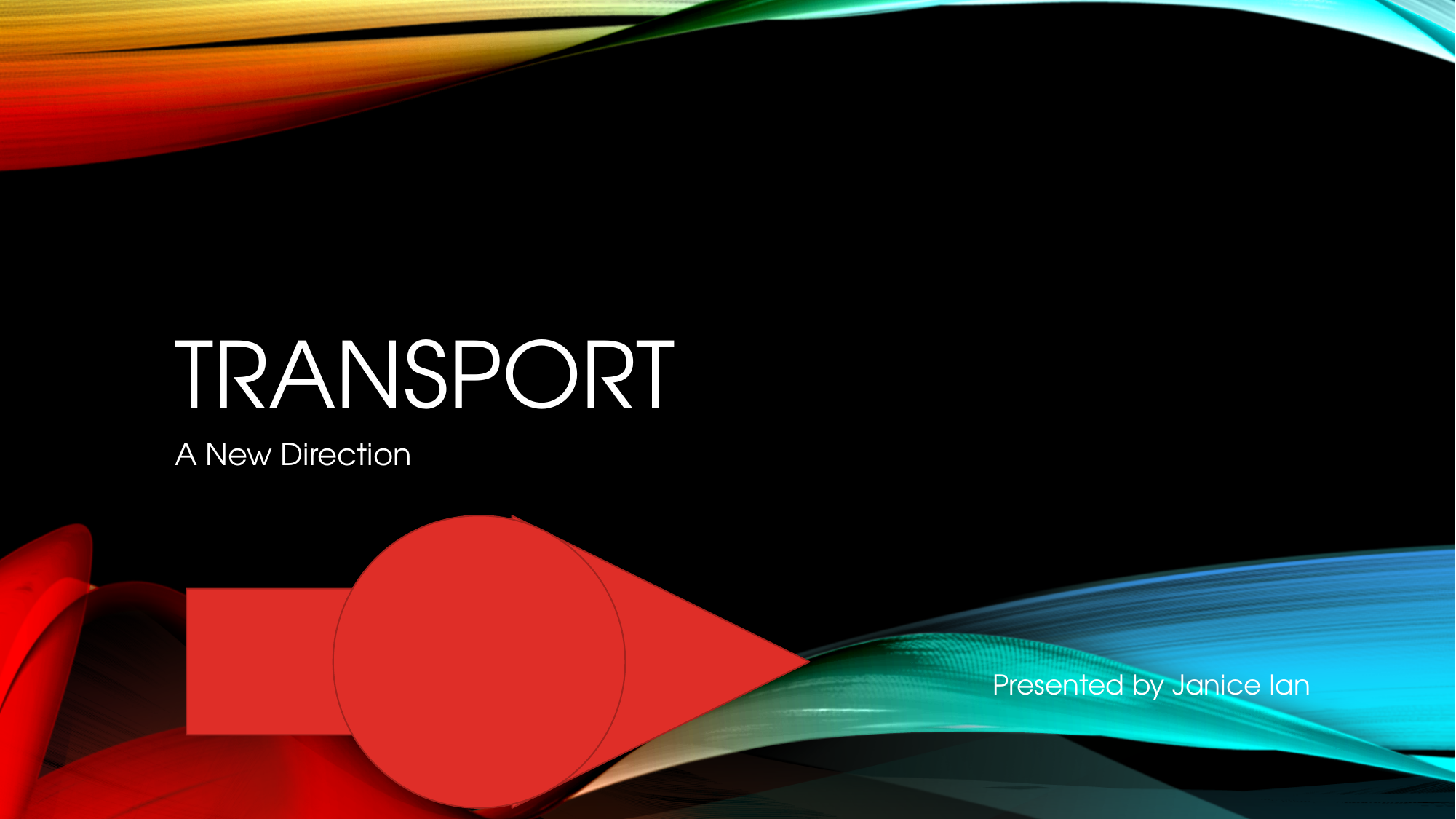

# Transport
A New Direction

Presented by Janice Ian